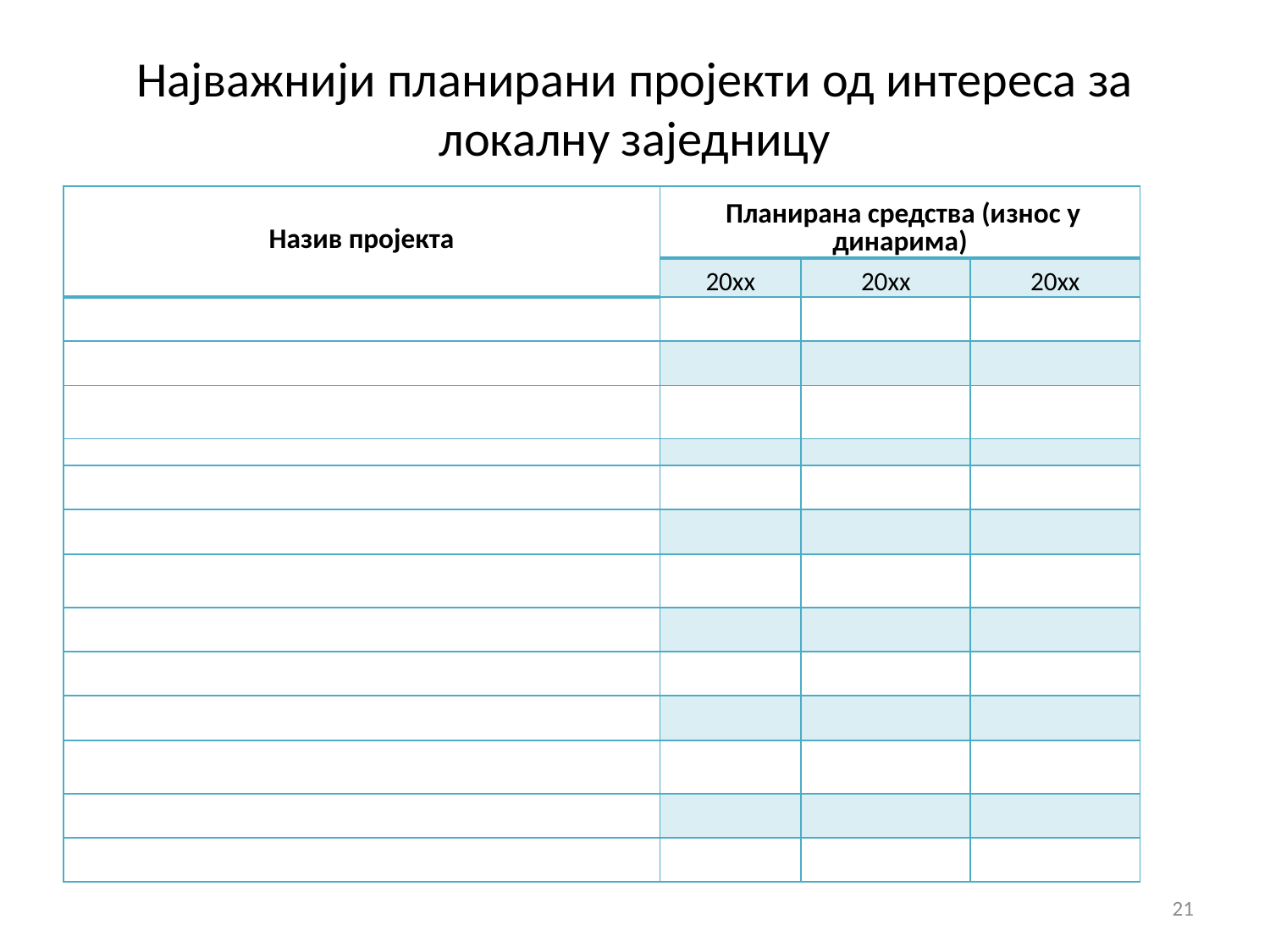

# Најважнији планирани пројекти од интереса за локалну заједницу
| Назив пројекта | Планирана средства (износ у динарима) |  |  |
| --- | --- | --- | --- |
|  | 20хх | 20хх | 20хх |
|  |  |  |  |
|  |  |  |  |
|  |  |  |  |
|  |  |  |  |
|  |  |  |  |
|  |  |  |  |
|  |  |  |  |
|  |  |  |  |
|  |  |  |  |
|  |  |  |  |
|  |  |  |  |
|  |  |  |  |
|  |  |  |  |
21